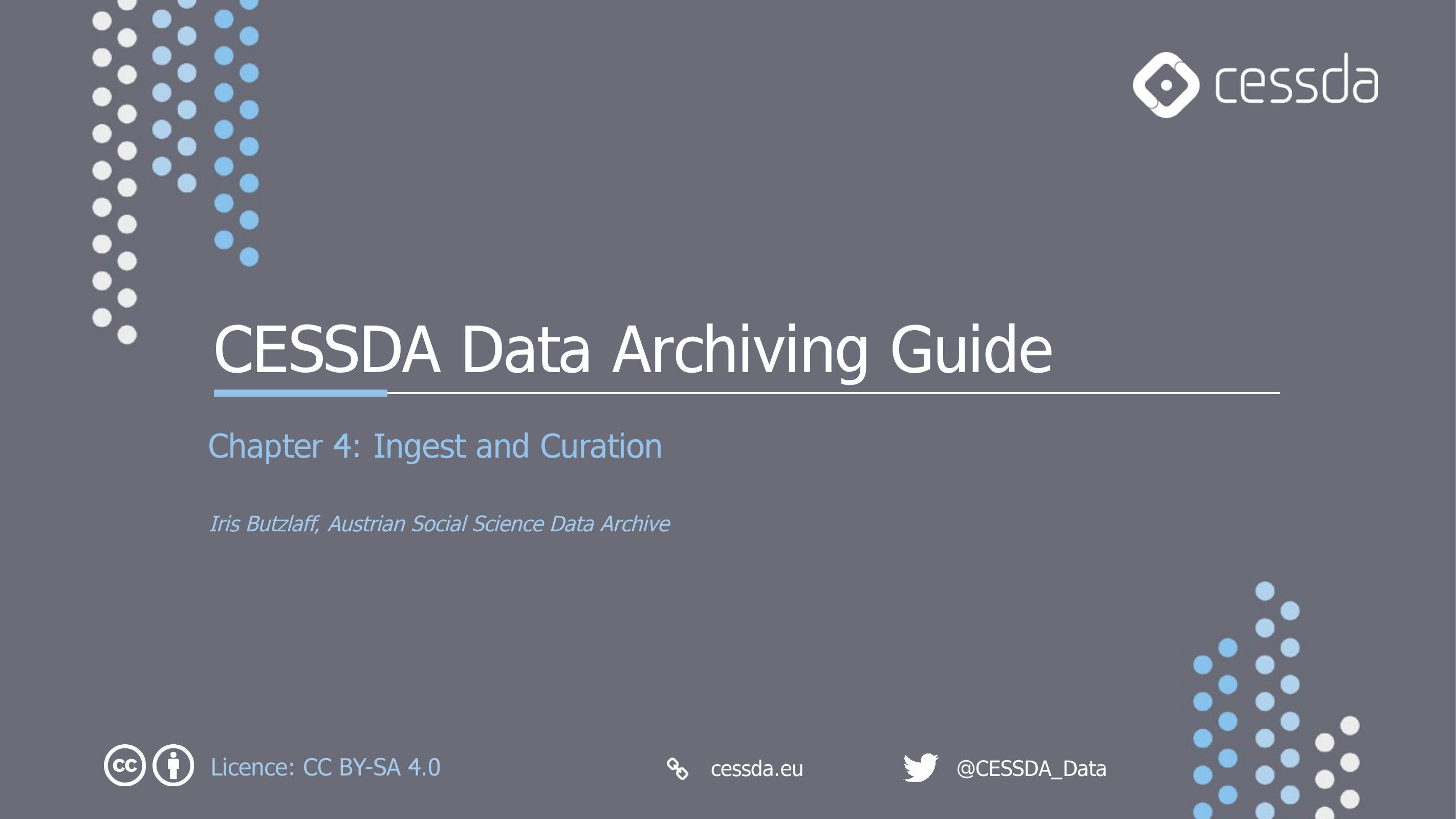

CESSDA Data Archiving Guide
Chapter 4: Ingest and Curation
Iris Butzlaff, Austrian Social Science Data Archive

Licence: CC BY-SA 4.0